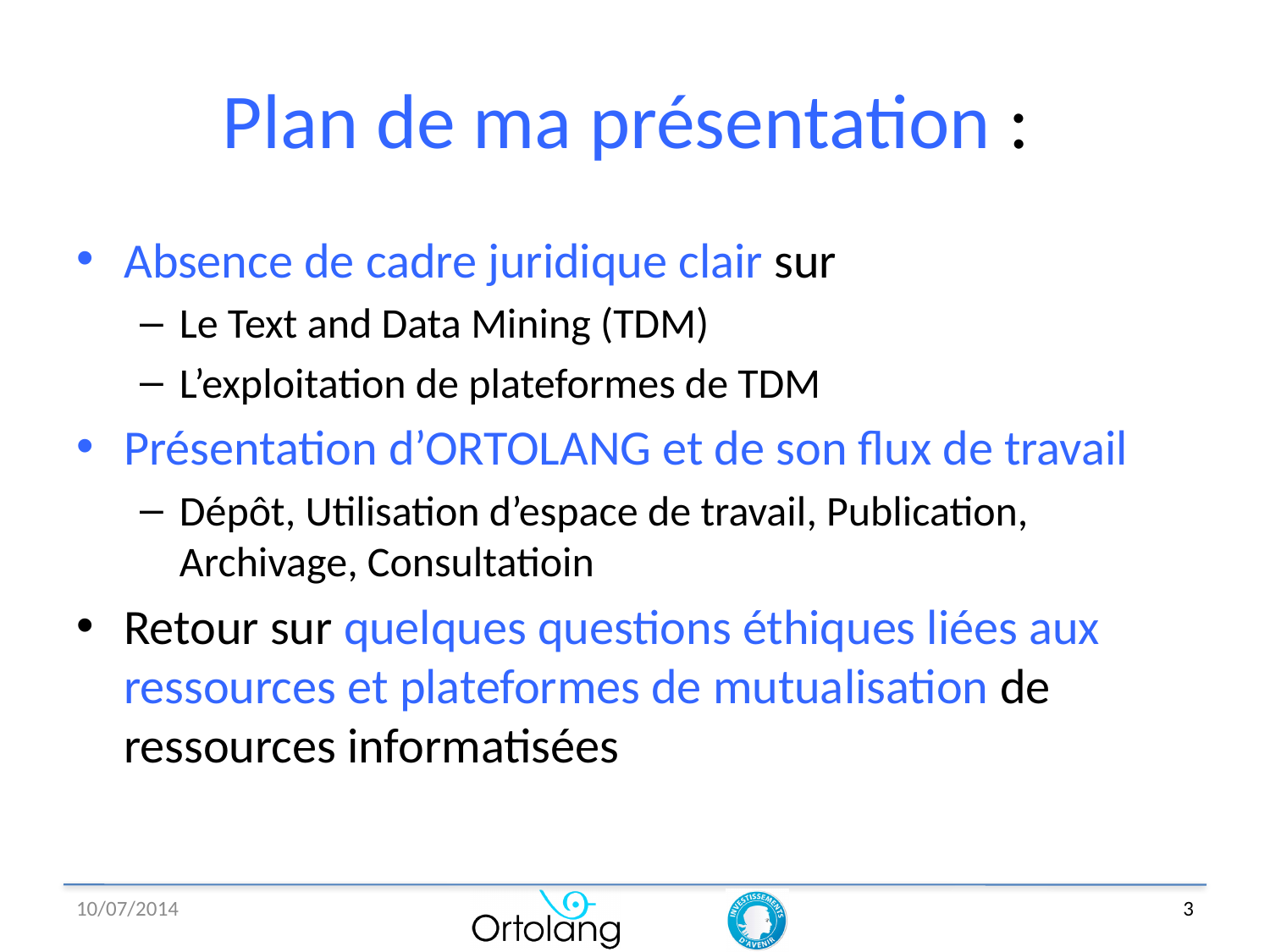

# Plan de ma présentation :
Absence de cadre juridique clair sur
Le Text and Data Mining (TDM)
L’exploitation de plateformes de TDM
Présentation d’ORTOLANG et de son flux de travail
Dépôt, Utilisation d’espace de travail, Publication, Archivage, Consultatioin
Retour sur quelques questions éthiques liées aux ressources et plateformes de mutualisation de ressources informatisées
10/07/2014
3